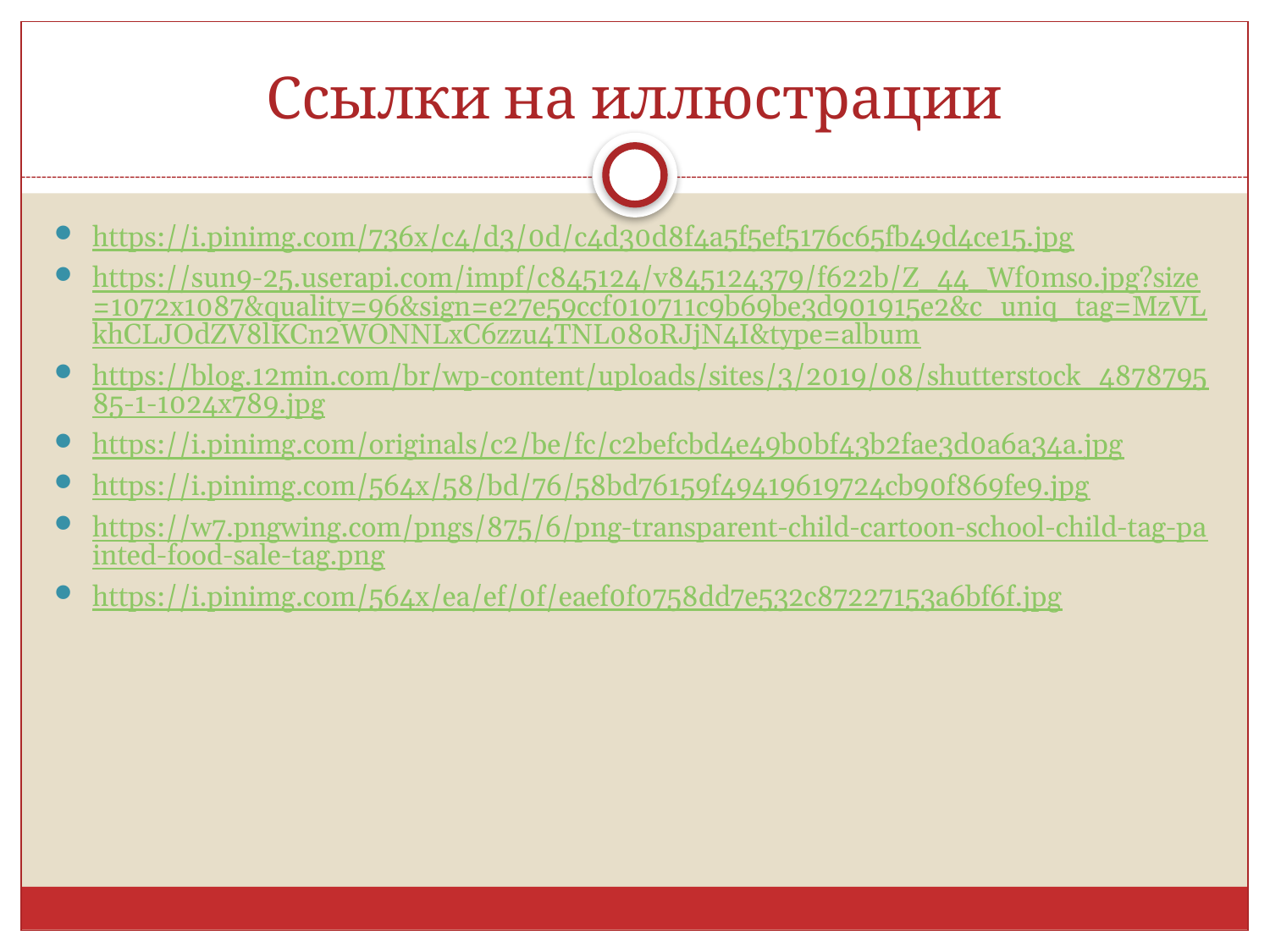

# Ссылки на иллюстрации
https://i.pinimg.com/736x/c4/d3/0d/c4d30d8f4a5f5ef5176c65fb49d4ce15.jpg
https://sun9-25.userapi.com/impf/c845124/v845124379/f622b/Z_44_Wf0mso.jpg?size=1072x1087&quality=96&sign=e27e59ccf010711c9b69be3d901915e2&c_uniq_tag=MzVLkhCLJOdZV8lKCn2WONNLxC6zzu4TNL08oRJjN4I&type=album
https://blog.12min.com/br/wp-content/uploads/sites/3/2019/08/shutterstock_487879585-1-1024x789.jpg
https://i.pinimg.com/originals/c2/be/fc/c2befcbd4e49b0bf43b2fae3d0a6a34a.jpg
https://i.pinimg.com/564x/58/bd/76/58bd76159f49419619724cb90f869fe9.jpg
https://w7.pngwing.com/pngs/875/6/png-transparent-child-cartoon-school-child-tag-painted-food-sale-tag.png
https://i.pinimg.com/564x/ea/ef/0f/eaef0f0758dd7e532c87227153a6bf6f.jpg